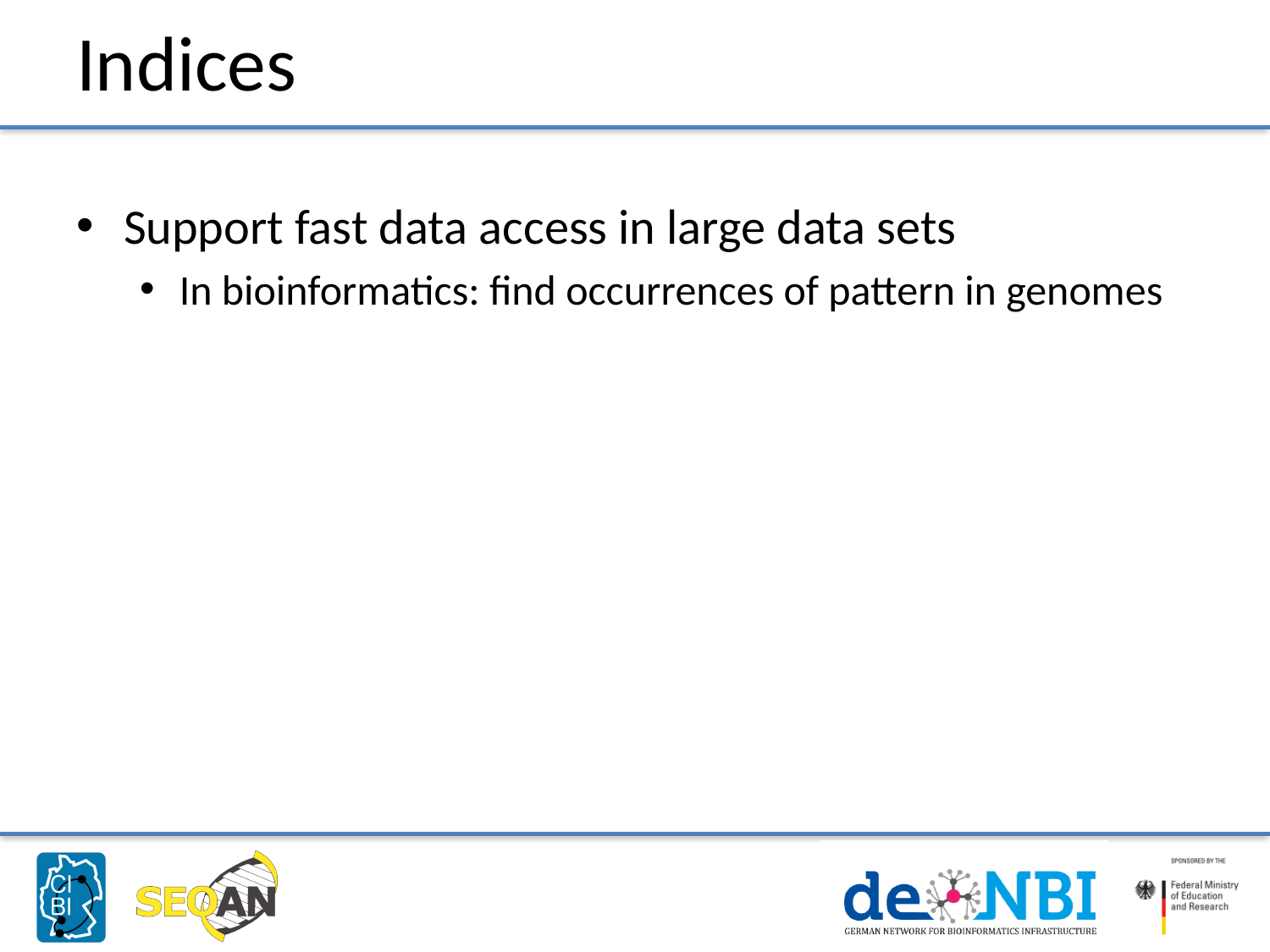

# Indices
Support fast data access in large data sets
In bioinformatics: find occurrences of pattern in genomes